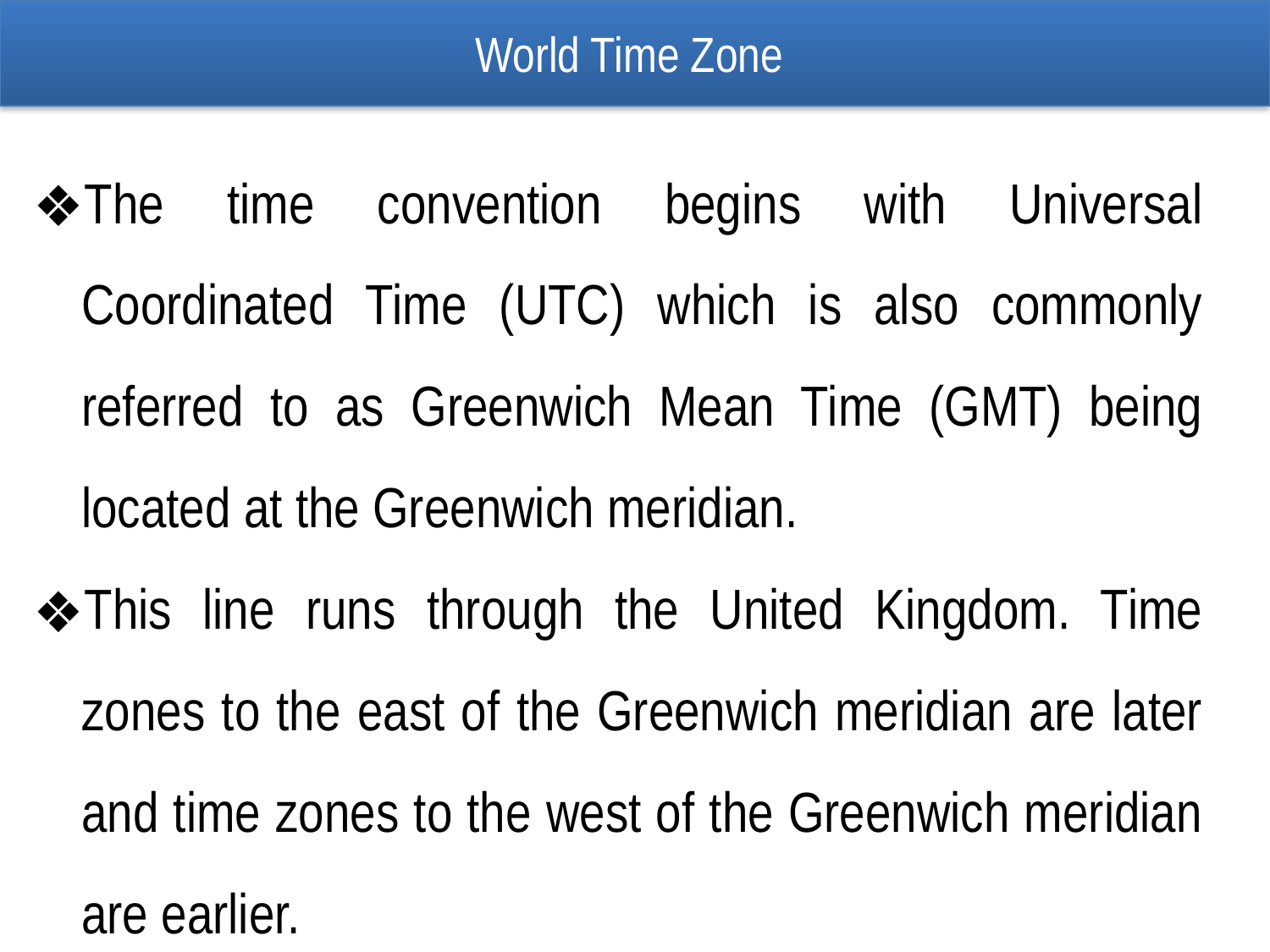

World Time Zone
The time convention begins with Universal Coordinated Time (UTC) which is also commonly referred to as Greenwich Mean Time (GMT) being located at the Greenwich meridian.
This line runs through the United Kingdom. Time zones to the east of the Greenwich meridian are later and time zones to the west of the Greenwich meridian are earlier.